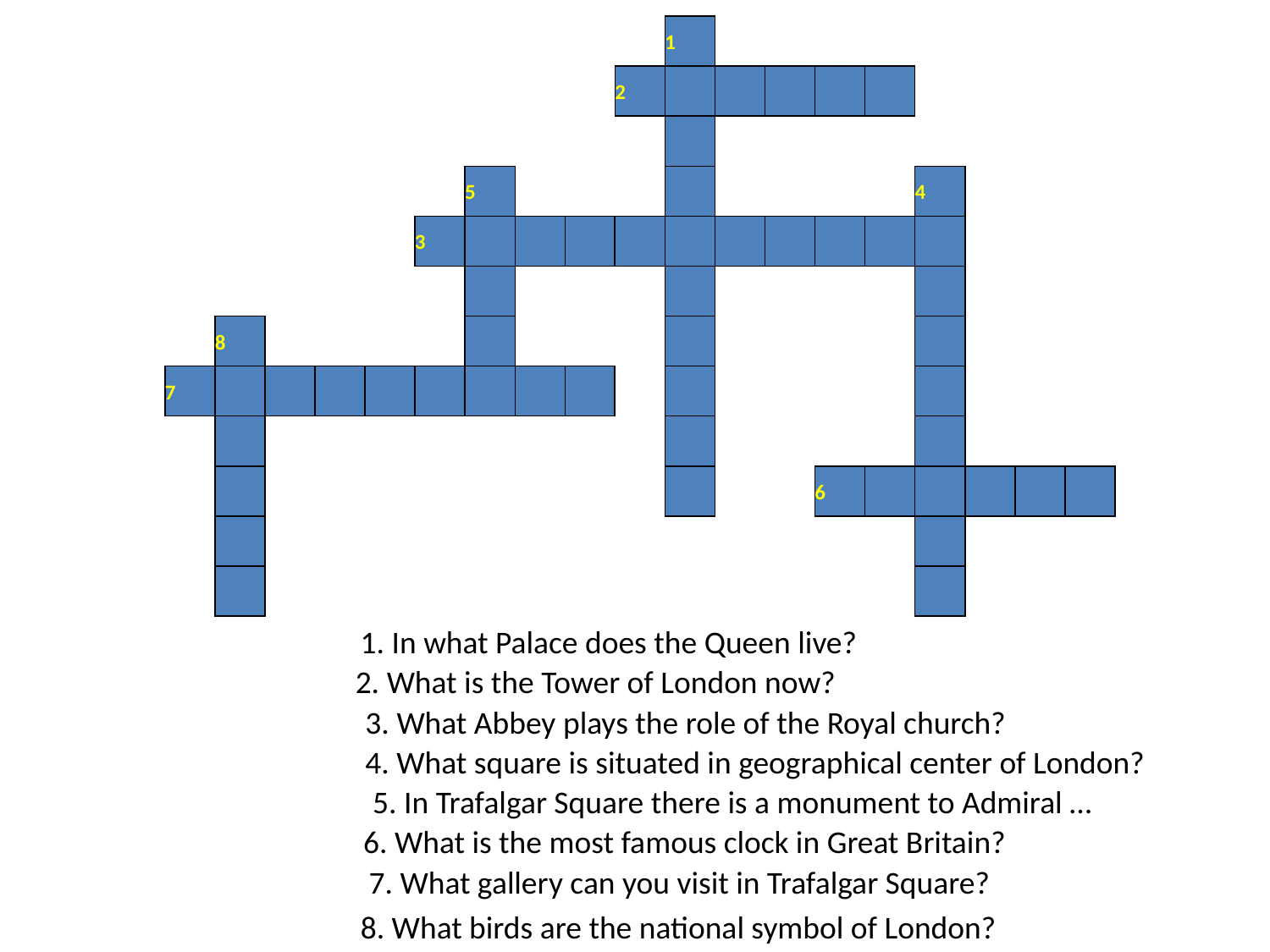

1
2

5

4
3

8

7

6

1. In what Palace does the Queen live?
2. What is the Tower of London now?
3. What Abbey plays the role of the Royal church?
4. What square is situated in geographical center of London?
5. In Trafalgar Square there is a monument to Admiral …
6. What is the most famous clock in Great Britain?
7. What gallery can you visit in Trafalgar Square?
8. What birds are the national symbol of London?